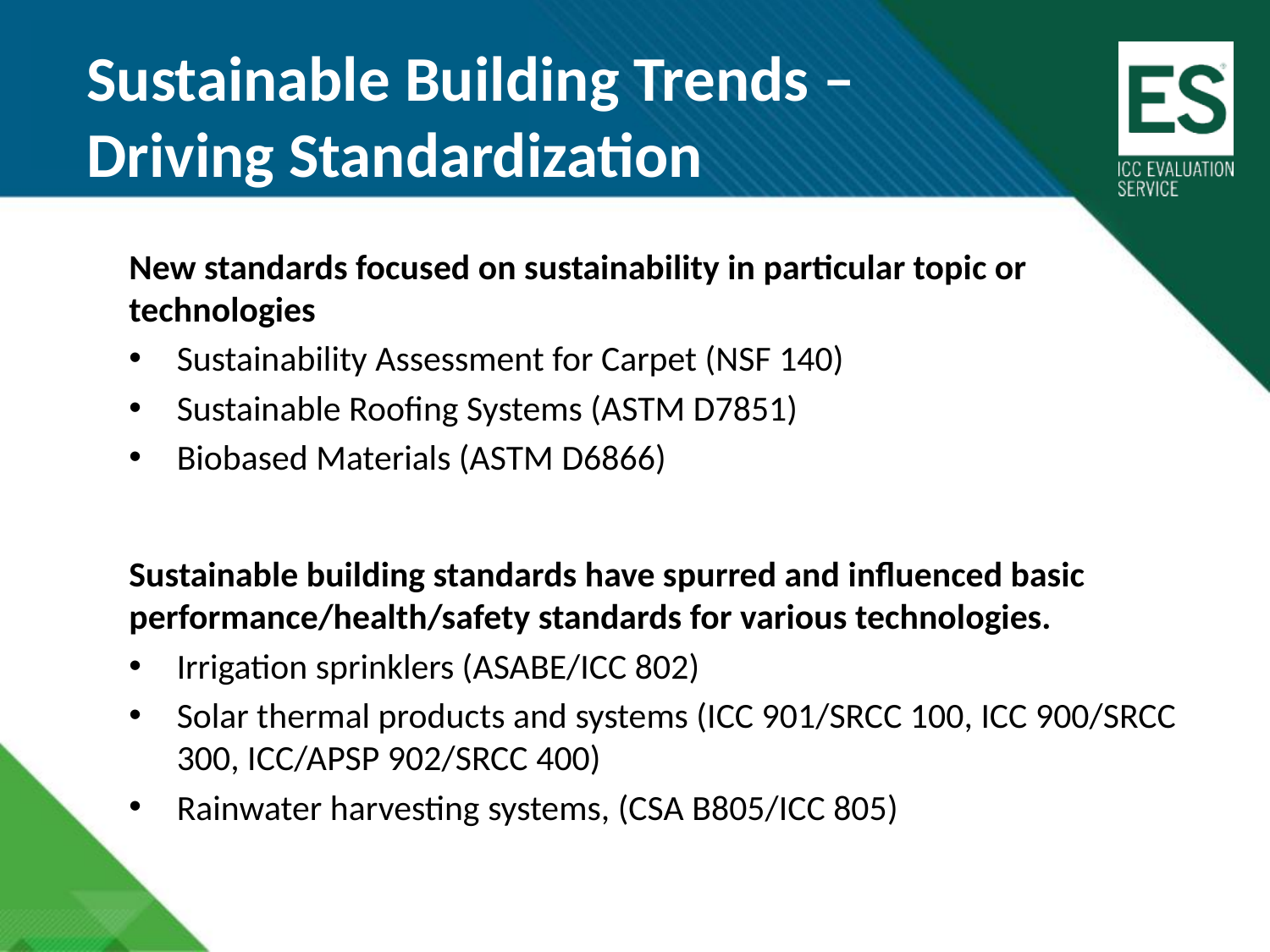

Sustainable Building Trends – Driving Standardization
New standards focused on sustainability in particular topic or technologies
Sustainability Assessment for Carpet (NSF 140)
Sustainable Roofing Systems (ASTM D7851)
Biobased Materials (ASTM D6866)

Sustainable building standards have spurred and influenced basic performance/health/safety standards for various technologies.
Irrigation sprinklers (ASABE/ICC 802)
Solar thermal products and systems (ICC 901/SRCC 100, ICC 900/SRCC 300, ICC/APSP 902/SRCC 400)
Rainwater harvesting systems, (CSA B805/ICC 805)